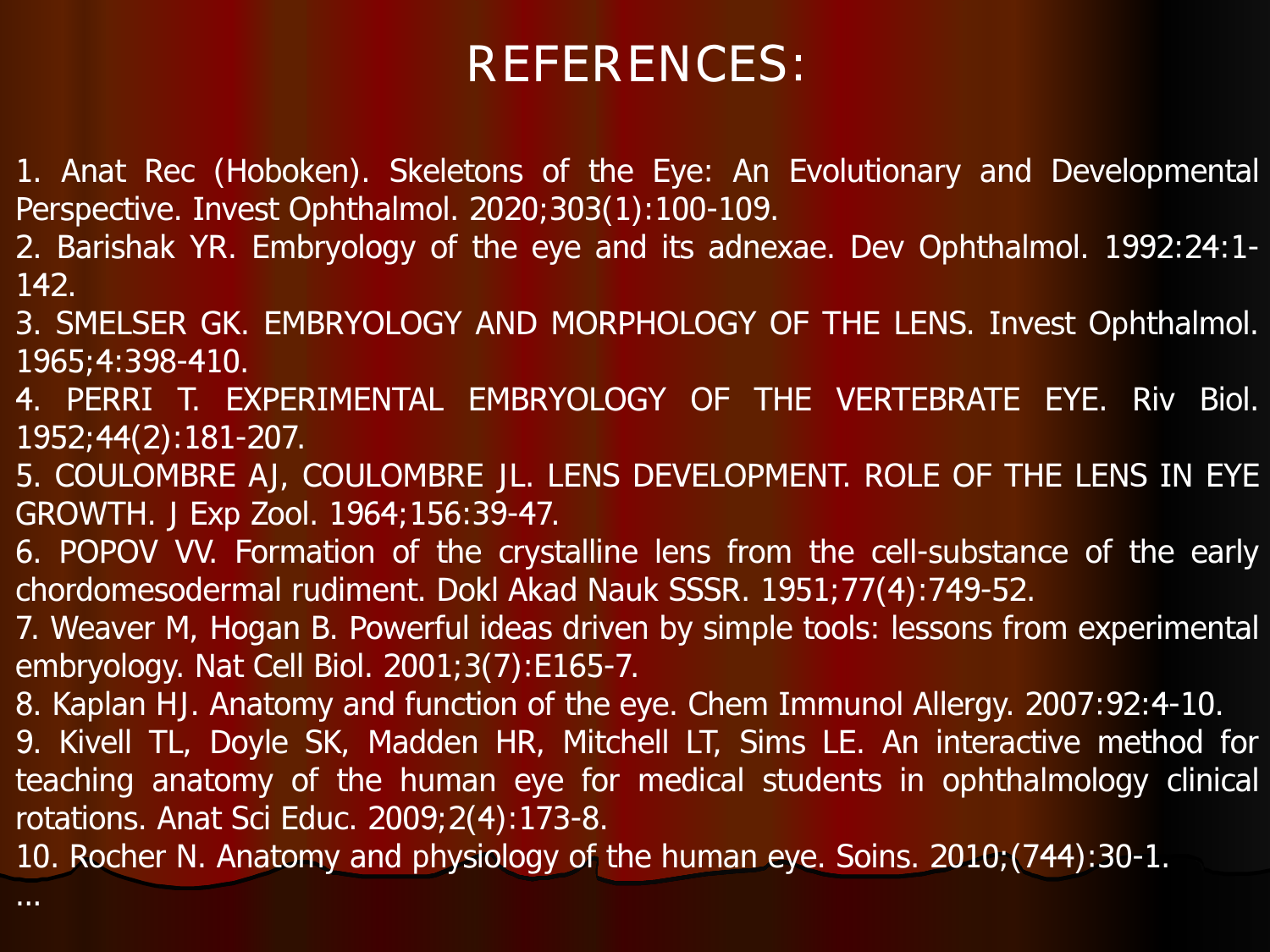

REFERENCES:

1. Anat Rec (Hoboken). Skeletons of the Eye: An Evolutionary and Developmental Perspective. Invest Ophthalmol. 2020;303(1):100-109.
2. Barishak YR. Embryology of the eye and its adnexae. Dev Ophthalmol. 1992:24:1-142.
3. SMELSER GK. EMBRYOLOGY AND MORPHOLOGY OF THE LENS. Invest Ophthalmol. 1965;4:398-410.
4. PERRI T. EXPERIMENTAL EMBRYOLOGY OF THE VERTEBRATE EYE. Riv Biol. 1952;44(2):181-207.
5. COULOMBRE AJ, COULOMBRE JL. LENS DEVELOPMENT. ROLE OF THE LENS IN EYE GROWTH. J Exp Zool. 1964;156:39-47.
6. POPOV VV. Formation of the crystalline lens from the cell-substance of the early chordomesodermal rudiment. Dokl Akad Nauk SSSR. 1951;77(4):749-52.
7. Weaver M, Hogan B. Powerful ideas driven by simple tools: lessons from experimental embryology. Nat Cell Biol. 2001;3(7):E165-7.
8. Kaplan HJ. Anatomy and function of the eye. Chem Immunol Allergy. 2007:92:4-10.
9. Kivell TL, Doyle SK, Madden HR, Mitchell LT, Sims LE. An interactive method for teaching anatomy of the human eye for medical students in ophthalmology clinical rotations. Anat Sci Educ. 2009;2(4):173-8.
10. Rocher N. Anatomy and physiology of the human eye. Soins. 2010;(744):30-1.
…